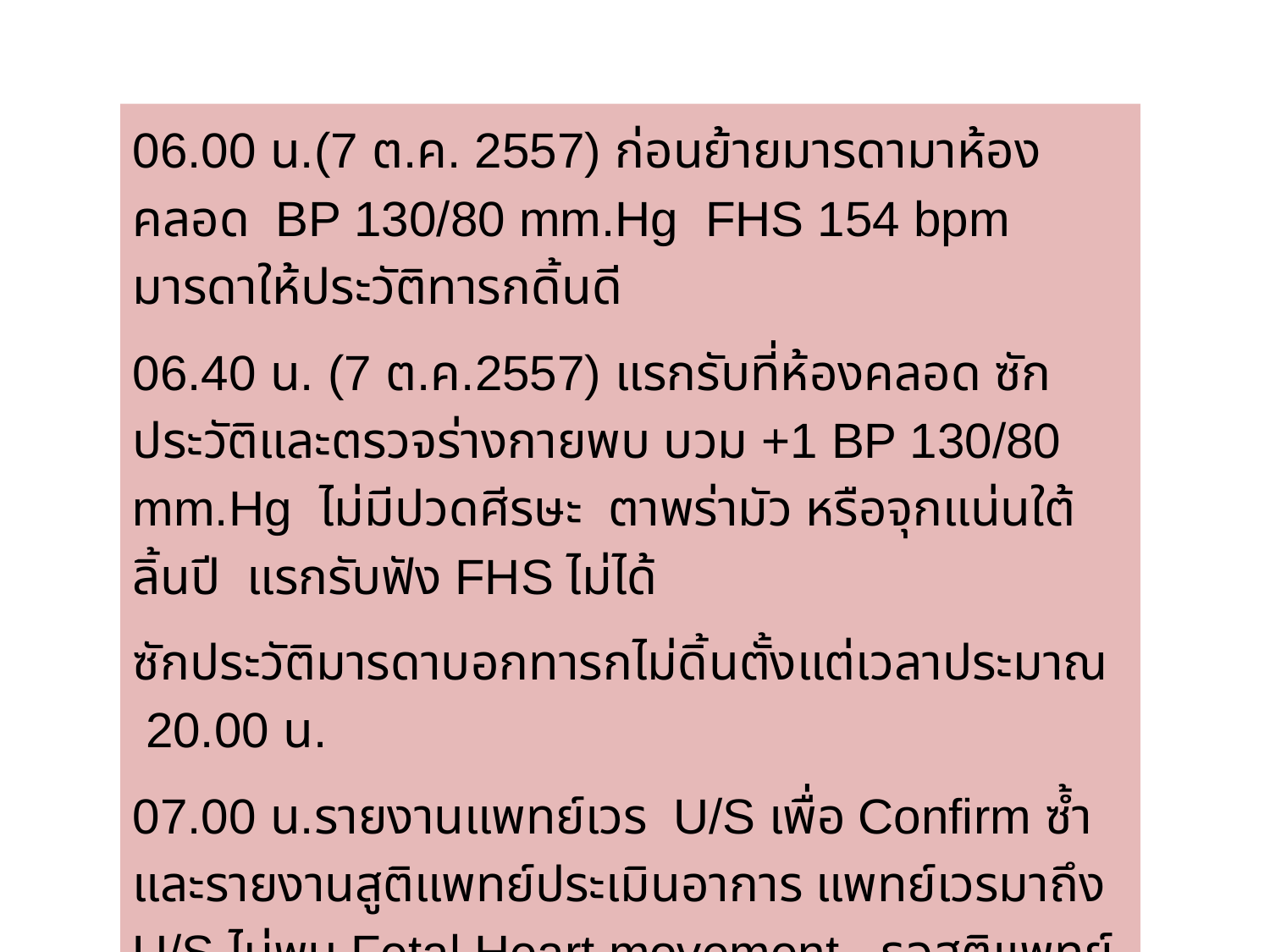

06.00 น.(7 ต.ค. 2557) ก่อนย้ายมารดามาห้องคลอด  BP 130/80 mm.Hg  FHS 154 bpm มารดาให้ประวัติทารกดิ้นดี
06.40 น. (7 ต.ค.2557) แรกรับที่ห้องคลอด ซักประวัติและตรวจร่างกายพบ บวม +1 BP 130/80 mm.Hg  ไม่มีปวดศีรษะ  ตาพร่ามัว หรือจุกแน่นใต้ลิ้นปี  แรกรับฟัง FHS ไม่ได้
ซักประวัติมารดาบอกทารกไม่ดิ้นตั้งแต่เวลาประมาณ 20.00 น.
07.00 น.รายงานแพทย์เวร  U/S เพื่อ Confirm ซ้ำ  และรายงานสูติแพทย์ประเมินอาการ แพทย์เวรมาถึง U/S ไม่พบ Fetal Heart movement   รอสูติแพทย์ Confirm อีกครั้ง